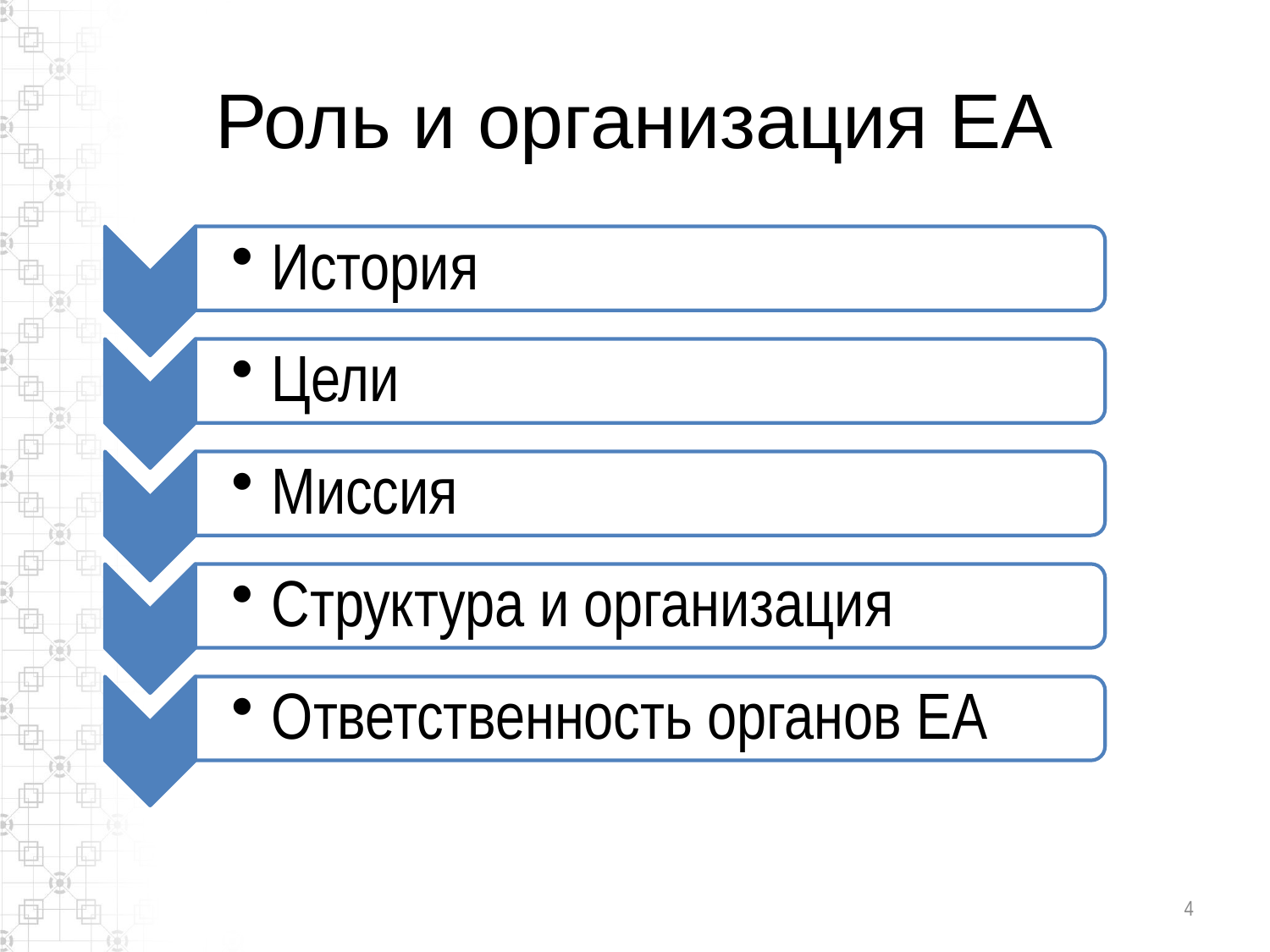

# Роль и организация ЕА

История

Цели

Миссия

Структура и организация

Ответственность органов ЕА
4